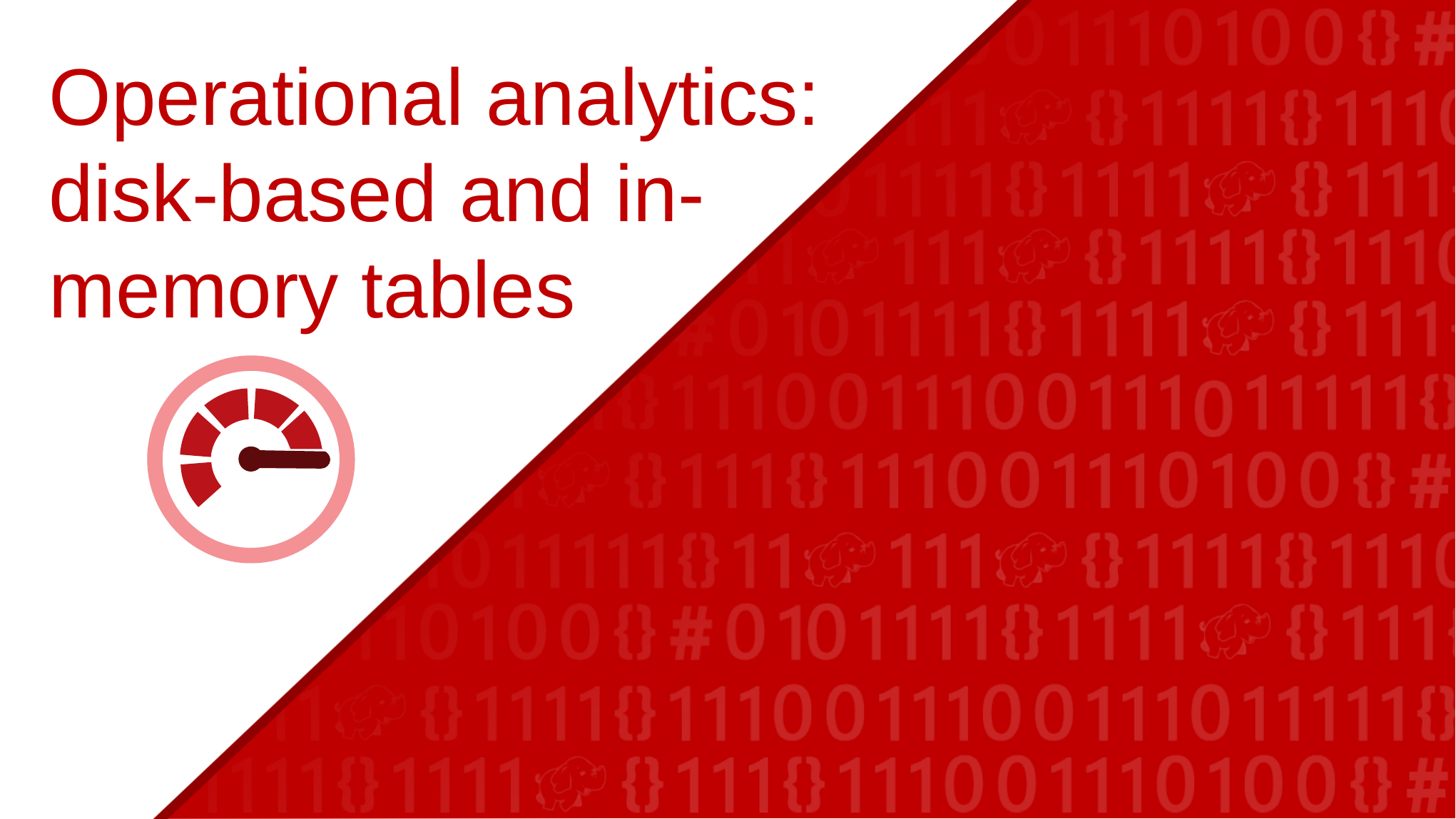

# Operational analytics: disk-based and in-memory tables